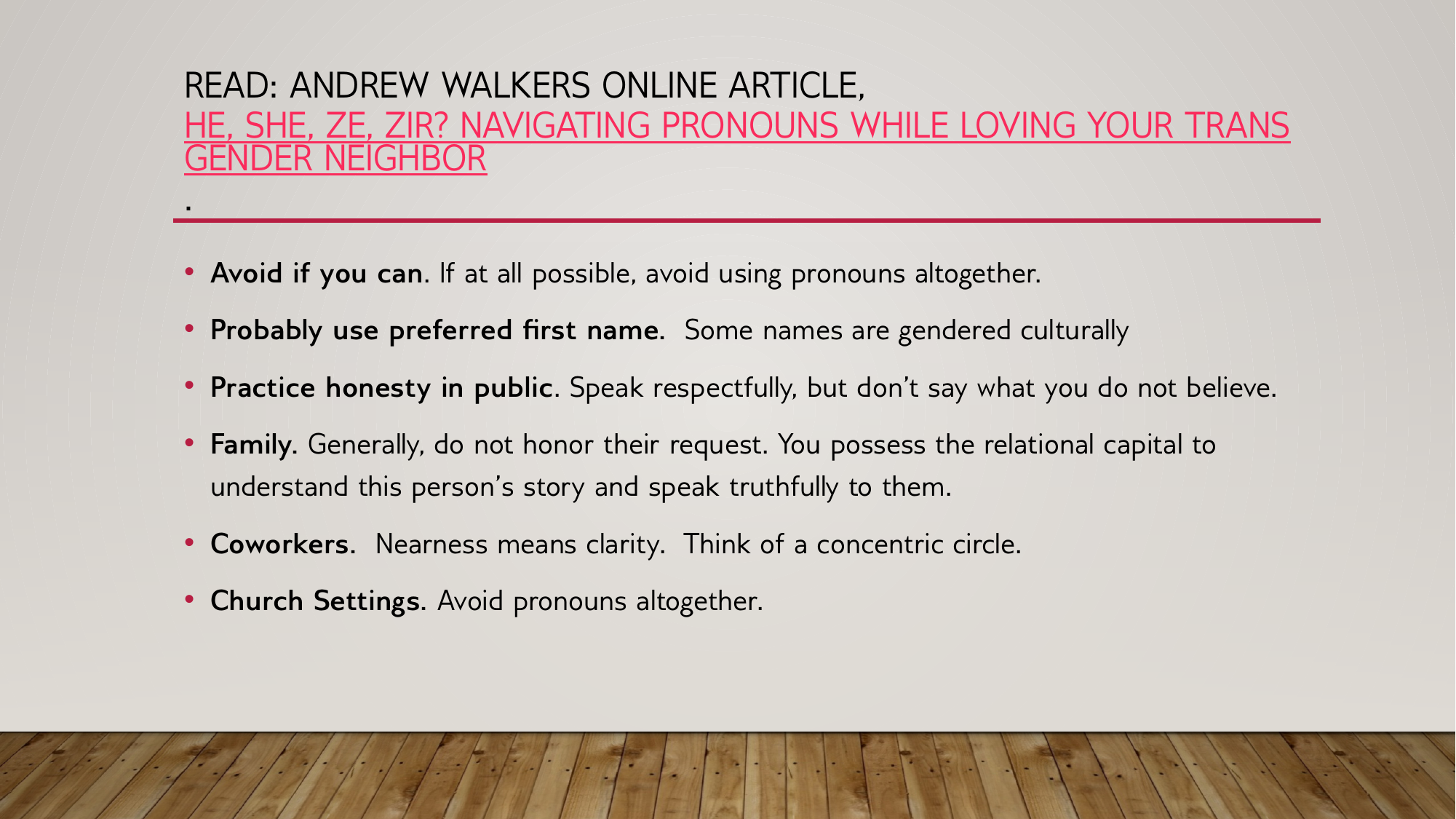

# Read: Andrew Walkers online article, He, She, Ze, Zir? Navigating pronouns while loving your transgender neighbor.
Avoid if you can. If at all possible, avoid using pronouns altogether.
Probably use preferred first name.  Some names are gendered culturally
Practice honesty in public. Speak respectfully, but don’t say what you do not believe.
Family. Generally, do not honor their request. You possess the relational capital to understand this person’s story and speak truthfully to them.
Coworkers.  Nearness means clarity.  Think of a concentric circle.
Church Settings. Avoid pronouns altogether.